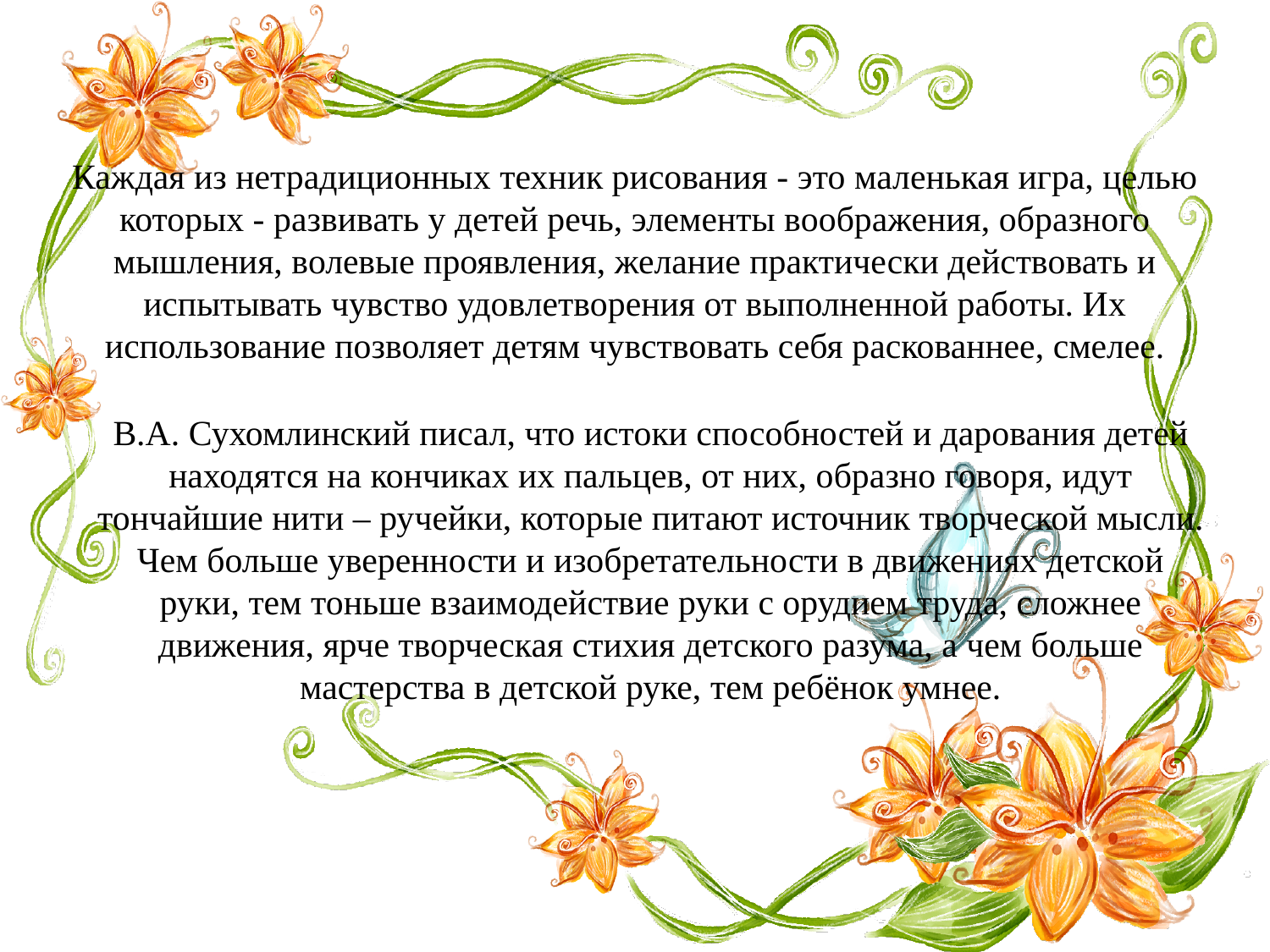

# Каждая из нетрадиционных техник рисования - это маленькая игра, целью которых - развивать у детей речь, элементы воображения, образного мышления, волевые проявления, желание практически действовать и испытывать чувство удовлетворения от выполненной работы. Их использование позволяет детям чувствовать себя раскованнее, смелее.
В.А. Сухомлинский писал, что истоки способностей и дарования детей находятся на кончиках их пальцев, от них, образно говоря, идут тончайшие нити – ручейки, которые питают источник творческой мысли. Чем больше уверенности и изобретательности в движениях детской руки, тем тоньше взаимодействие руки с орудием труда, сложнее движения, ярче творческая стихия детского разума, а чем больше мастерства в детской руке, тем ребёнок умнее.